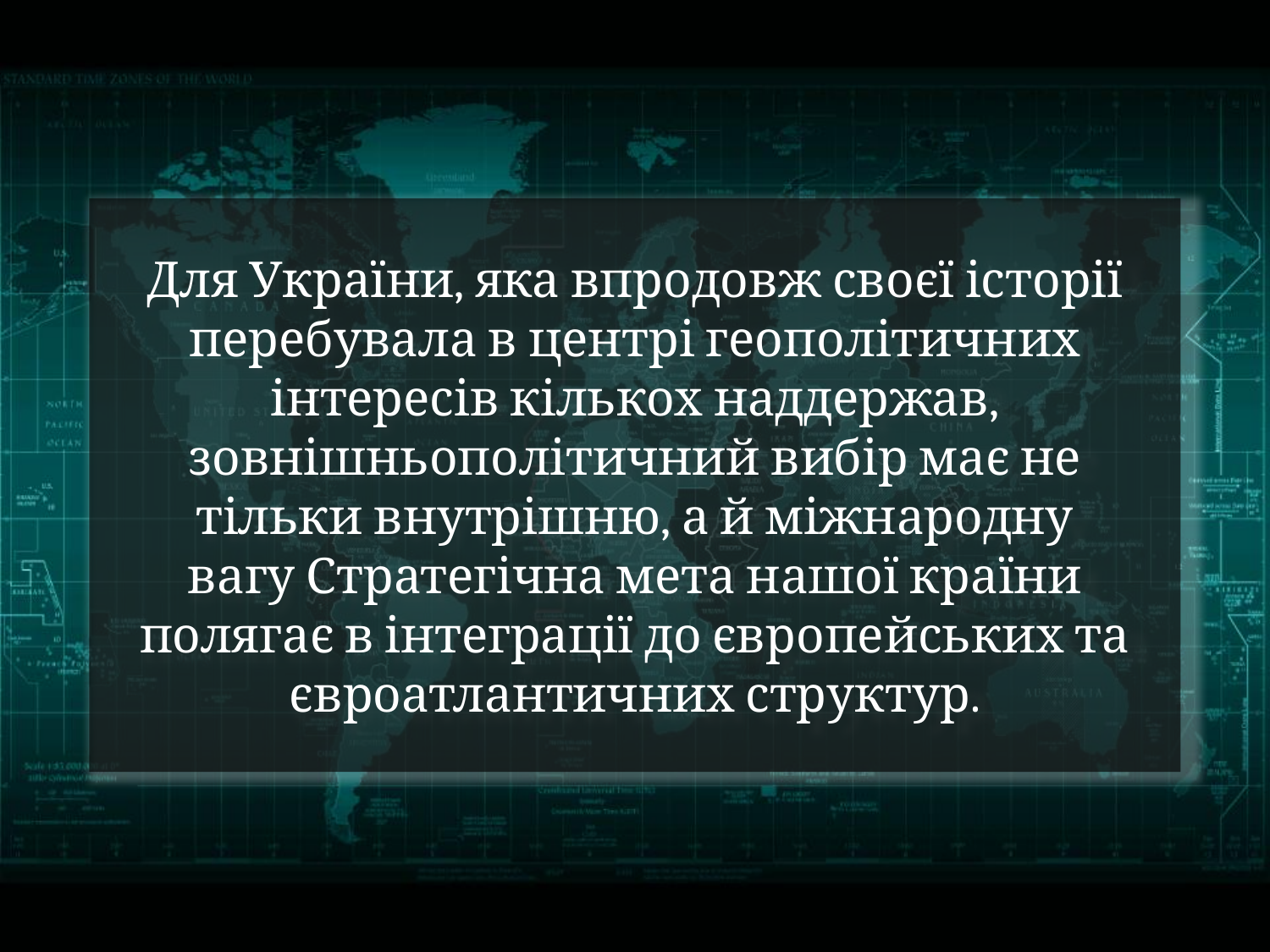

Для України, яка впродовж своєї історії перебувала в центрі геополітичних інтересів кількох наддержав, зовнішньополітичний вибір має не тільки внутрішню, а й міжнародну вагу Стратегічна мета нашої країни полягає в інтеграції до європейських та євроатлантичних структур.